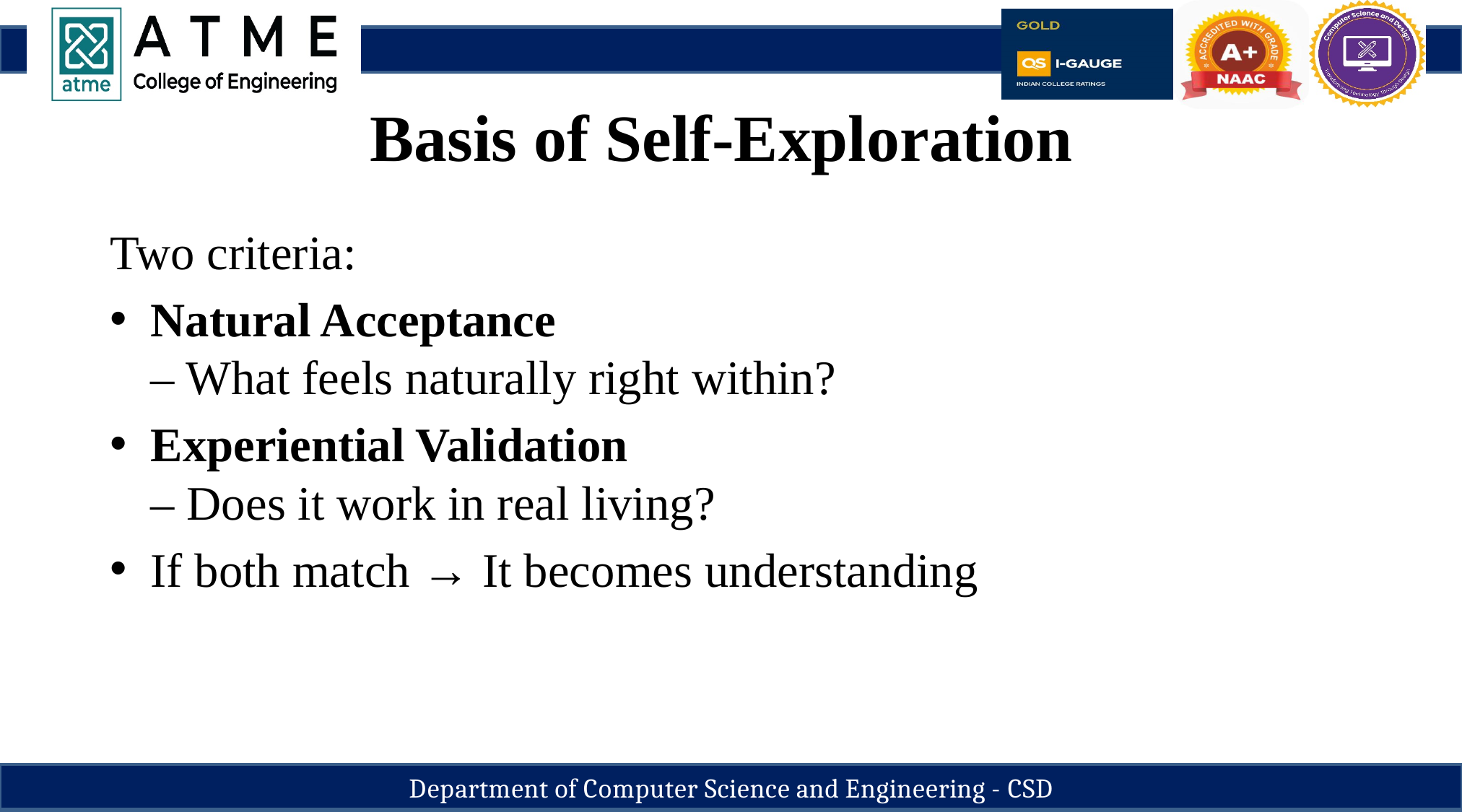

17
Basis of Self-Exploration
Two criteria:
Natural Acceptance
– What feels naturally right within?
Experiential Validation
– Does it work in real living?
If both match → It becomes understanding
Department of Computer Science and Engineering - CSD